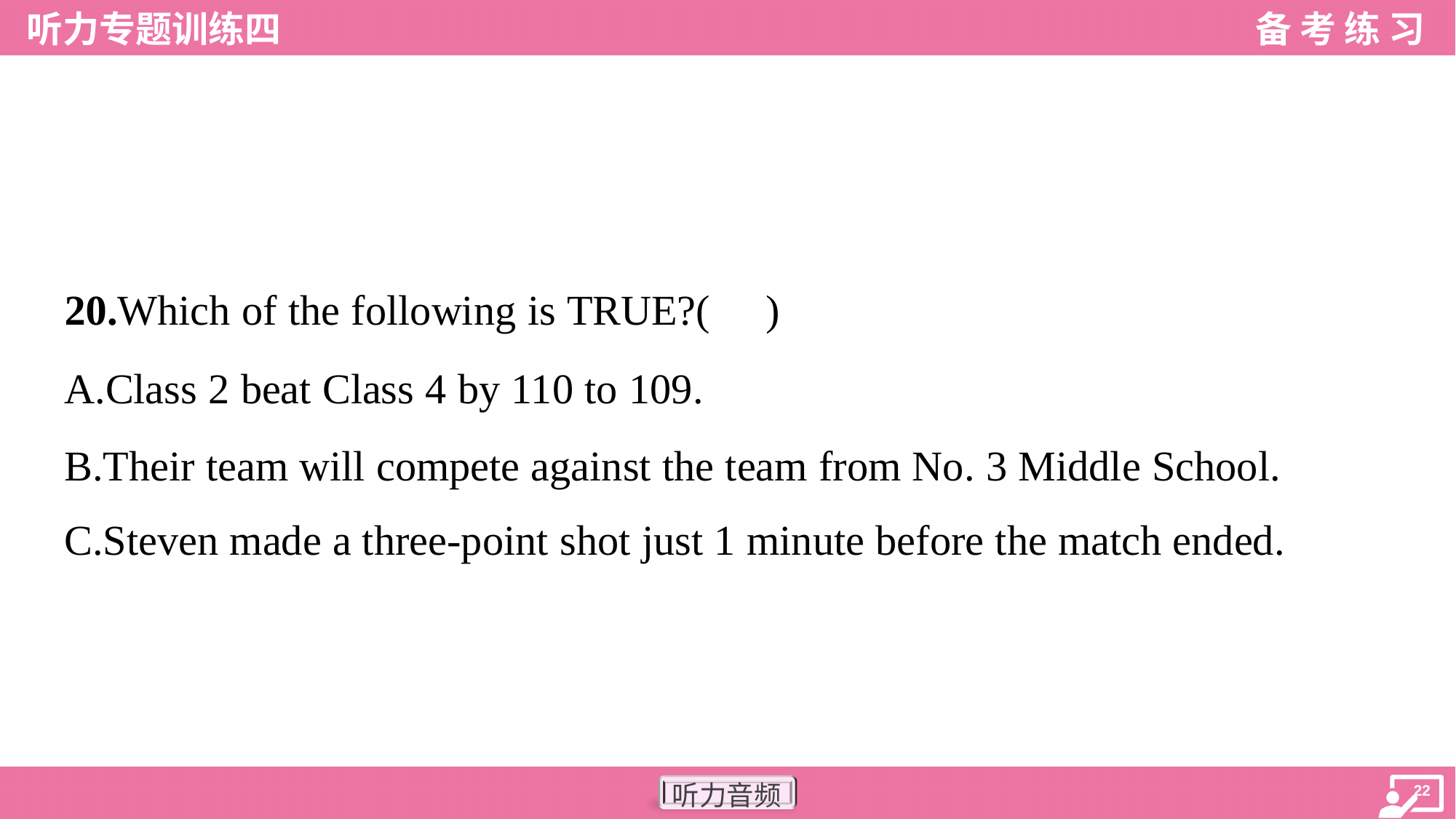

20.Which of the following is TRUE?(     )
A.Class 2 beat Class 4 by 110 to 109.
B.Their team will compete against the team from No. 3 Middle School.
C.Steven made a three-point shot just 1 minute before the match ended.